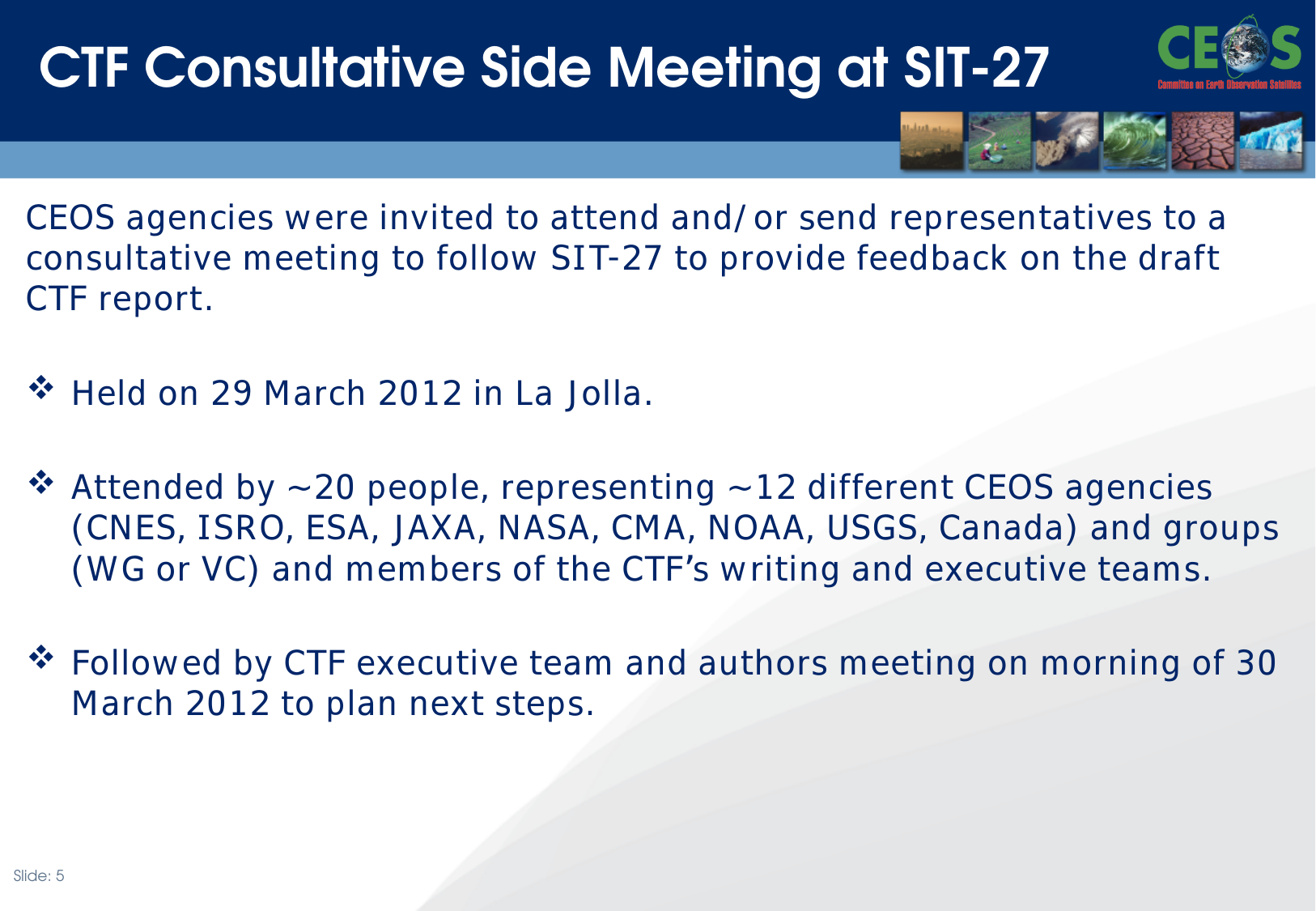

# CTF Consultative Side Meeting at SIT-27
CEOS agencies were invited to attend and/or send representatives to a consultative meeting to follow SIT-27 to provide feedback on the draft CTF report.

Held on 29 March 2012 in La Jolla.

Attended by ~20 people, representing ~12 different CEOS agencies  (CNES, ISRO, ESA, JAXA, NASA, CMA, NOAA, USGS, Canada) and groups (WG or VC) and members of the CTF’s writing and executive teams.

Followed by CTF executive team and authors meeting on morning of 30 March 2012 to plan next steps.